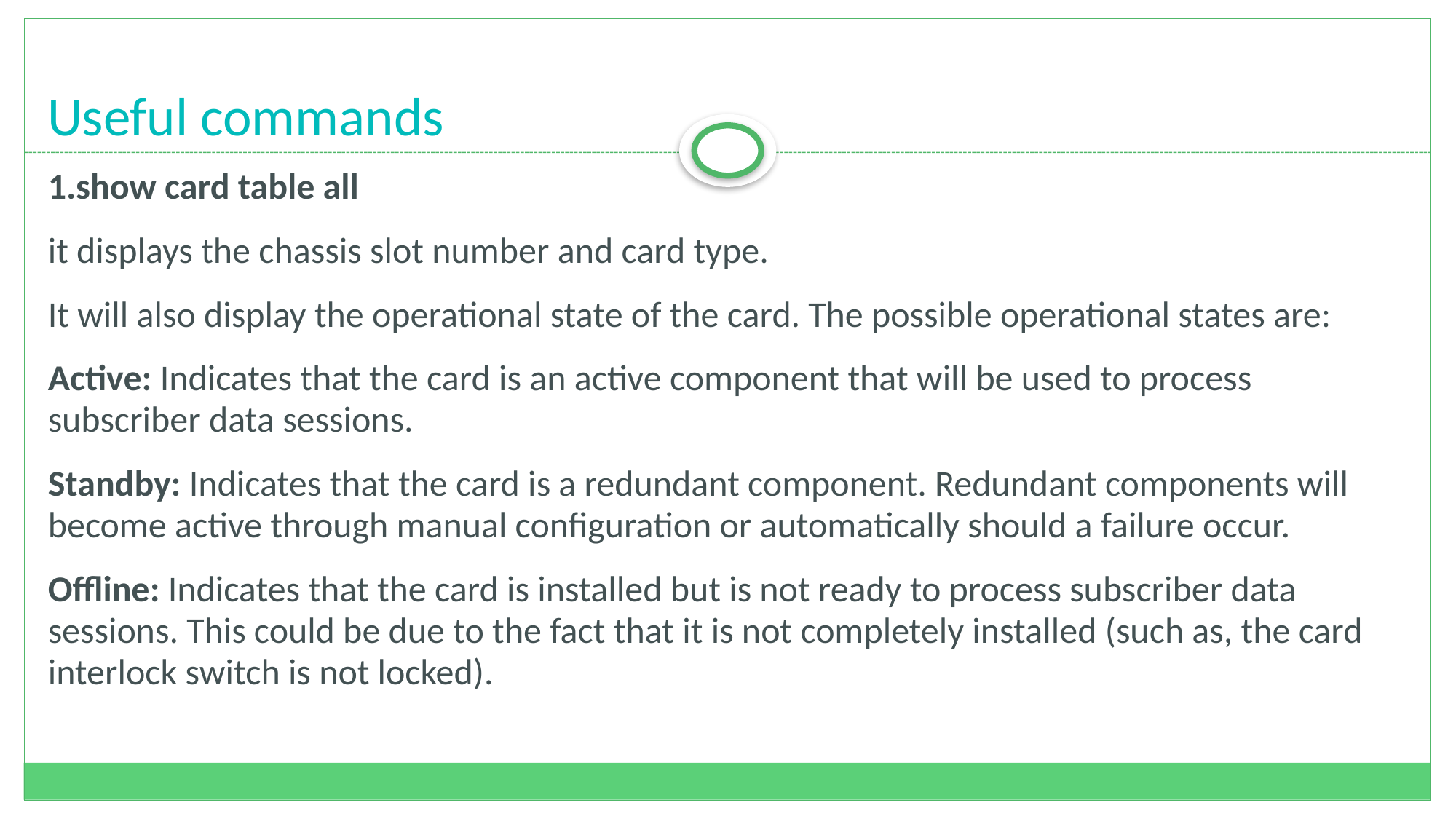

# Useful commands
1.show card table all
it displays the chassis slot number and card type.
It will also display the operational state of the card. The possible operational states are:
Active: Indicates that the card is an active component that will be used to process subscriber data sessions.
Standby: Indicates that the card is a redundant component. Redundant components will become active through manual configuration or automatically should a failure occur.
Offline: Indicates that the card is installed but is not ready to process subscriber data sessions. This could be due to the fact that it is not completely installed (such as, the card interlock switch is not locked).